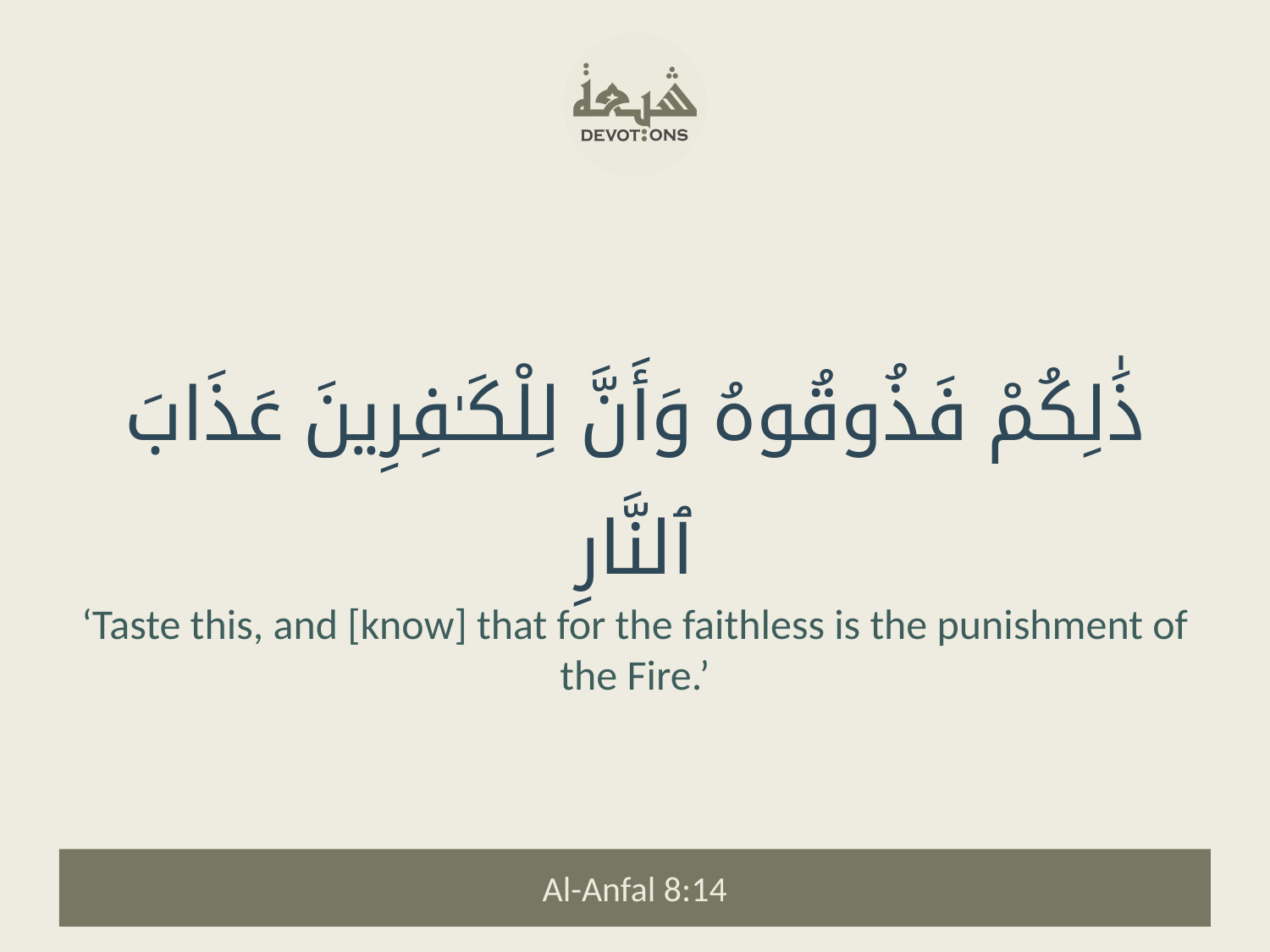

ذَٰلِكُمْ فَذُوقُوهُ وَأَنَّ لِلْكَـٰفِرِينَ عَذَابَ ٱلنَّارِ
‘Taste this, and [know] that for the faithless is the punishment of the Fire.’
Al-Anfal 8:14